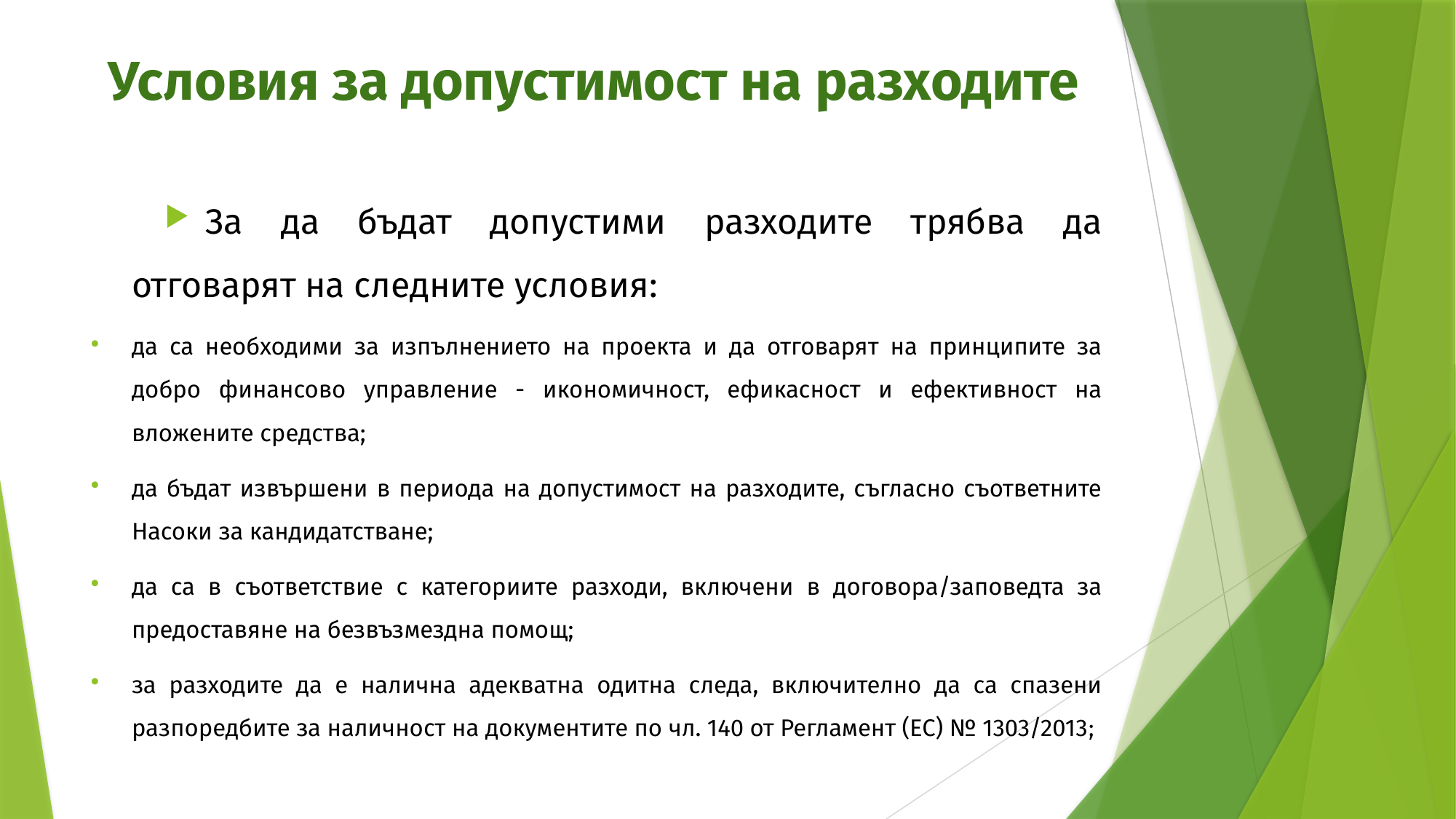

# Условия за допустимост на разходите
За да бъдат допустими разходите трябва да отговарят на следните условия:
да са необходими за изпълнението на проекта и да отговарят на принципите за добро финансово управление - икономичност, ефикасност и ефективност на вложените средства;
да бъдат извършени в периода на допустимост на разходите, съгласно съответните Насоки за кандидатстване;
да са в съответствие с категориите разходи, включени в договора/заповедта за предоставяне на безвъзмездна помощ;
за разходите да е налична адекватна одитна следа, включително да са спазени разпоредбите за наличност на документите по чл. 140 от Регламент (ЕС) № 1303/2013;